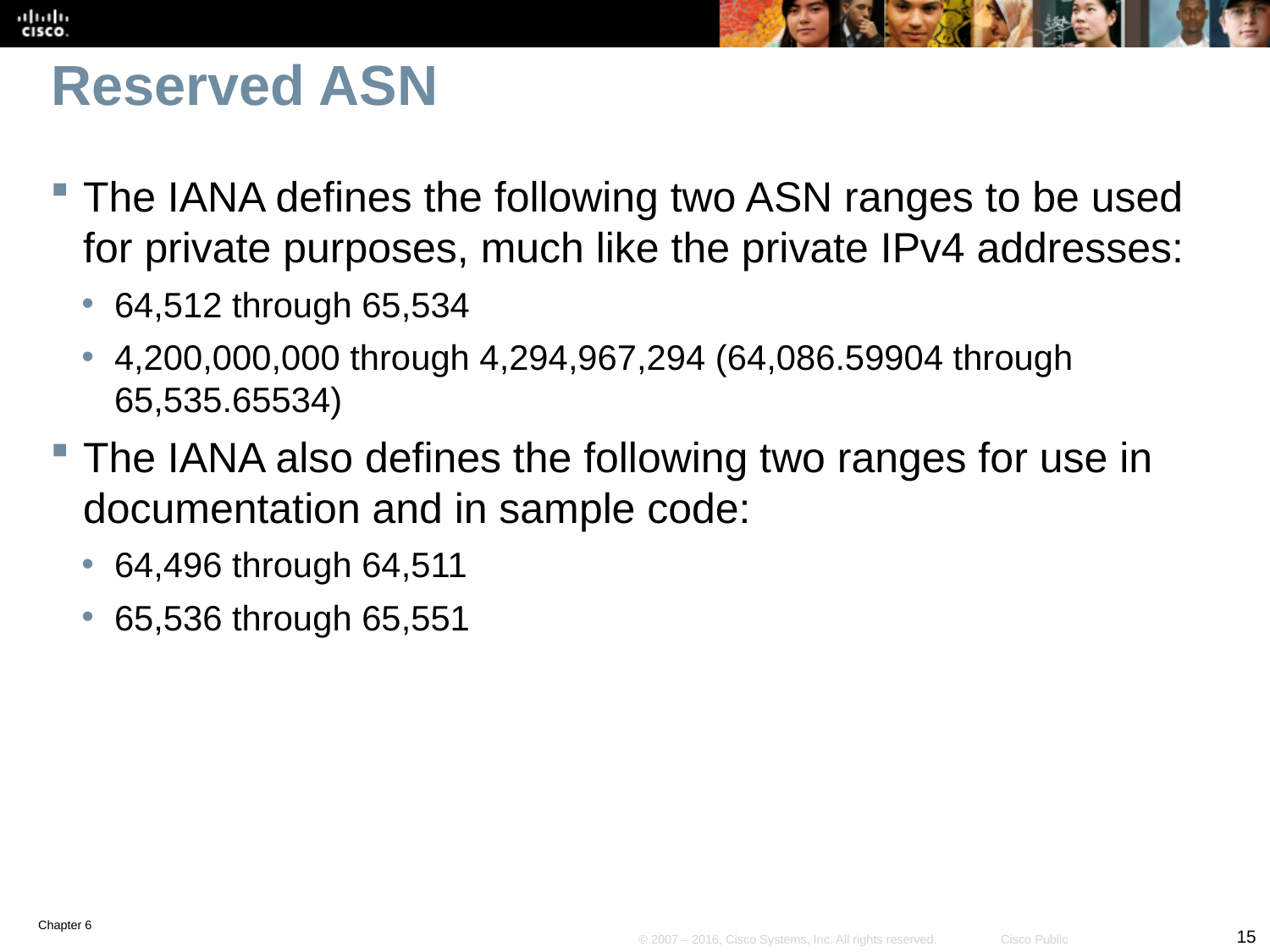

# Reserved ASN
The IANA defines the following two ASN ranges to be used for private purposes, much like the private IPv4 addresses:
64,512 through 65,534
4,200,000,000 through 4,294,967,294 (64,086.59904 through 65,535.65534)
The IANA also defines the following two ranges for use in documentation and in sample code:
64,496 through 64,511
65,536 through 65,551